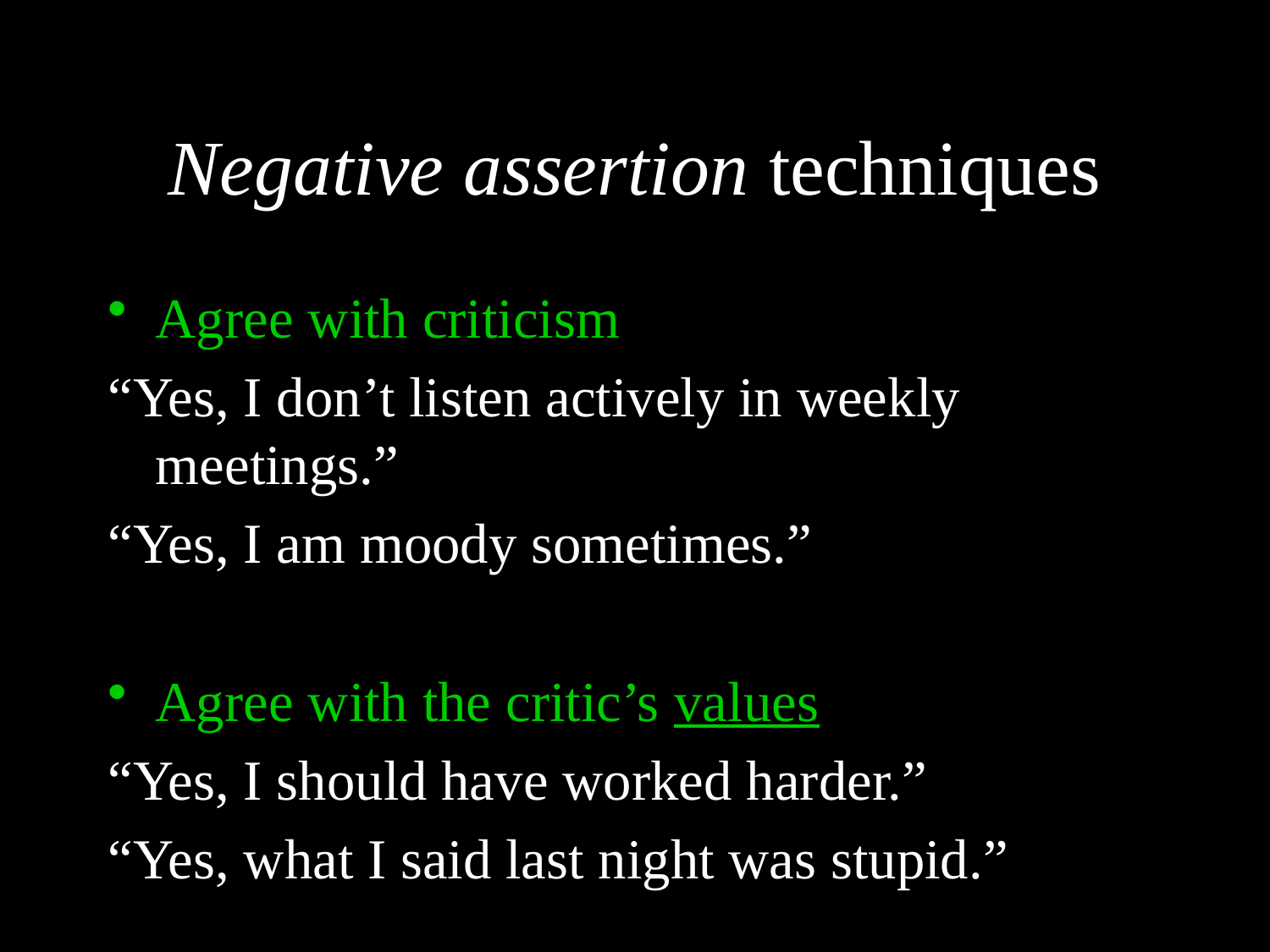

# Negative assertion techniques
Agree with criticism
“Yes, I don’t listen actively in weekly meetings.”
“Yes, I am moody sometimes.”

Agree with the critic’s values
“Yes, I should have worked harder.”
“Yes, what I said last night was stupid.”